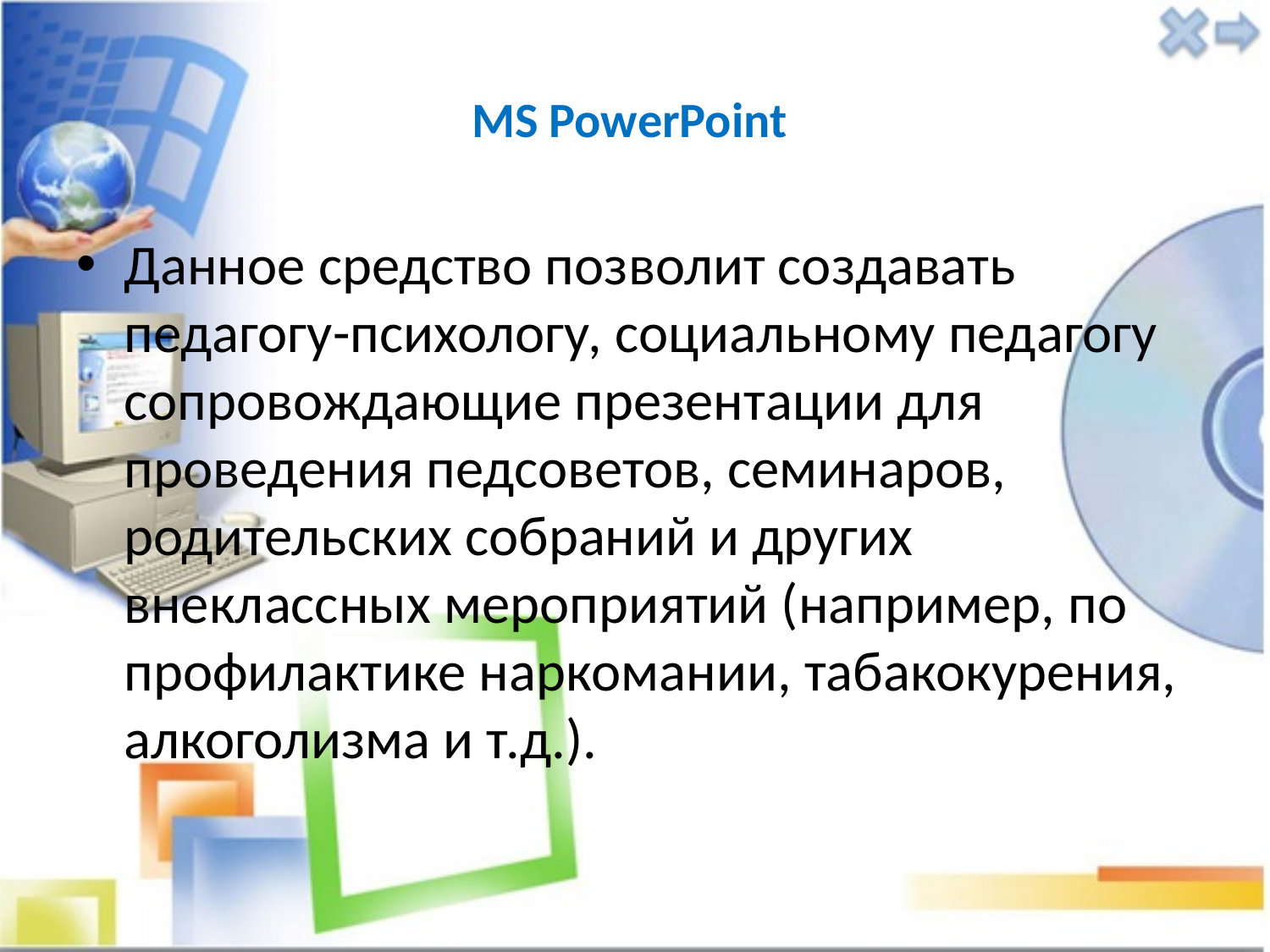

# MS PowerPoint
Данное средство позволит создавать педагогу-психологу, социальному педагогу сопровождающие презентации для проведения педсоветов, семинаров, родительских собраний и других внеклассных мероприятий (например, по профилактике наркомании, табакокурения, алкоголизма и т.д.).